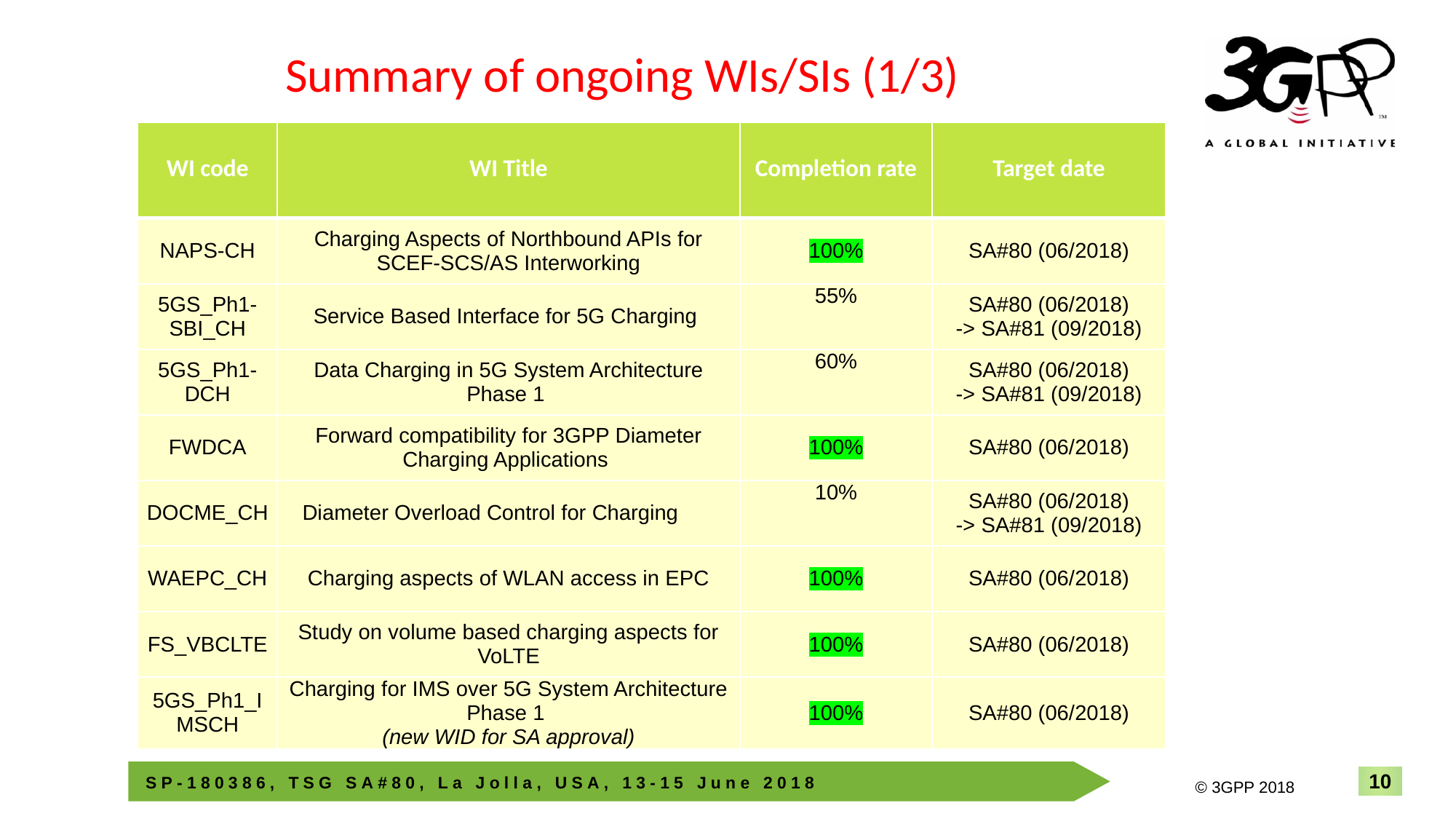

# Summary of ongoing WIs/SIs (1/3)
| WI code | WI Title | Completion rate | Target date |
| --- | --- | --- | --- |
| NAPS-CH | Charging Aspects of Northbound APIs for SCEF-SCS/AS Interworking | 100% | SA#80 (06/2018) |
| 5GS\_Ph1-SBI\_CH | Service Based Interface for 5G Charging | 55% | SA#80 (06/2018) -> SA#81 (09/2018) |
| 5GS\_Ph1-DCH | Data Charging in 5G System Architecture Phase 1 | 60% | SA#80 (06/2018) -> SA#81 (09/2018) |
| FWDCA | Forward compatibility for 3GPP Diameter Charging Applications | 100% | SA#80 (06/2018) |
| DOCME\_CH | Diameter Overload Control for Charging | 10% | SA#80 (06/2018) -> SA#81 (09/2018) |
| WAEPC\_CH | Charging aspects of WLAN access in EPC | 100% | SA#80 (06/2018) |
| FS\_VBCLTE | Study on volume based charging aspects for VoLTE | 100% | SA#80 (06/2018) |
| 5GS\_Ph1\_IMSCH | Charging for IMS over 5G System Architecture Phase 1 (new WID for SA approval) | 100% | SA#80 (06/2018) |